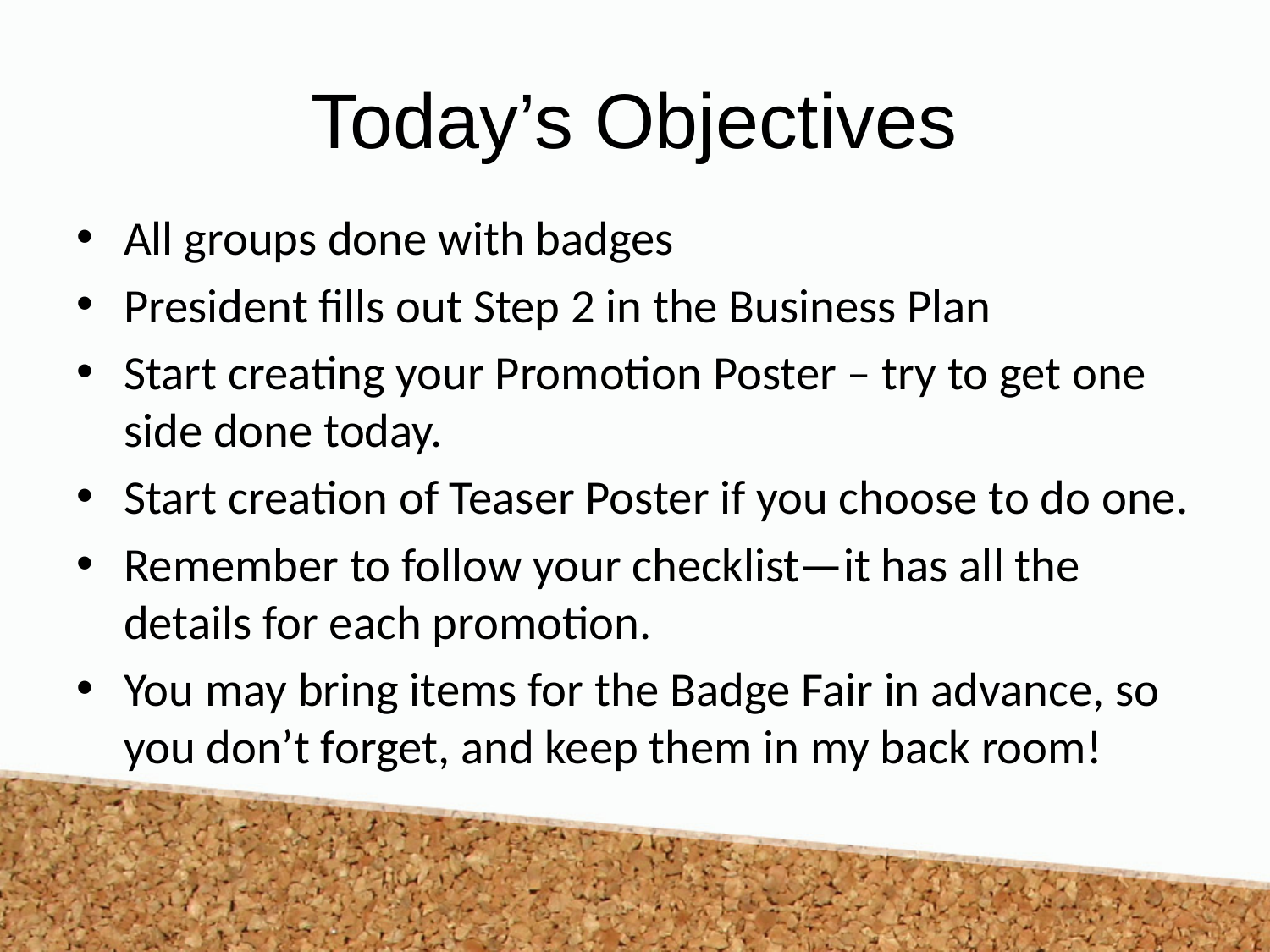

# Today’s Objectives
All groups done with badges
President fills out Step 2 in the Business Plan
Start creating your Promotion Poster – try to get one side done today.
Start creation of Teaser Poster if you choose to do one.
Remember to follow your checklist—it has all the details for each promotion.
You may bring items for the Badge Fair in advance, so you don’t forget, and keep them in my back room!